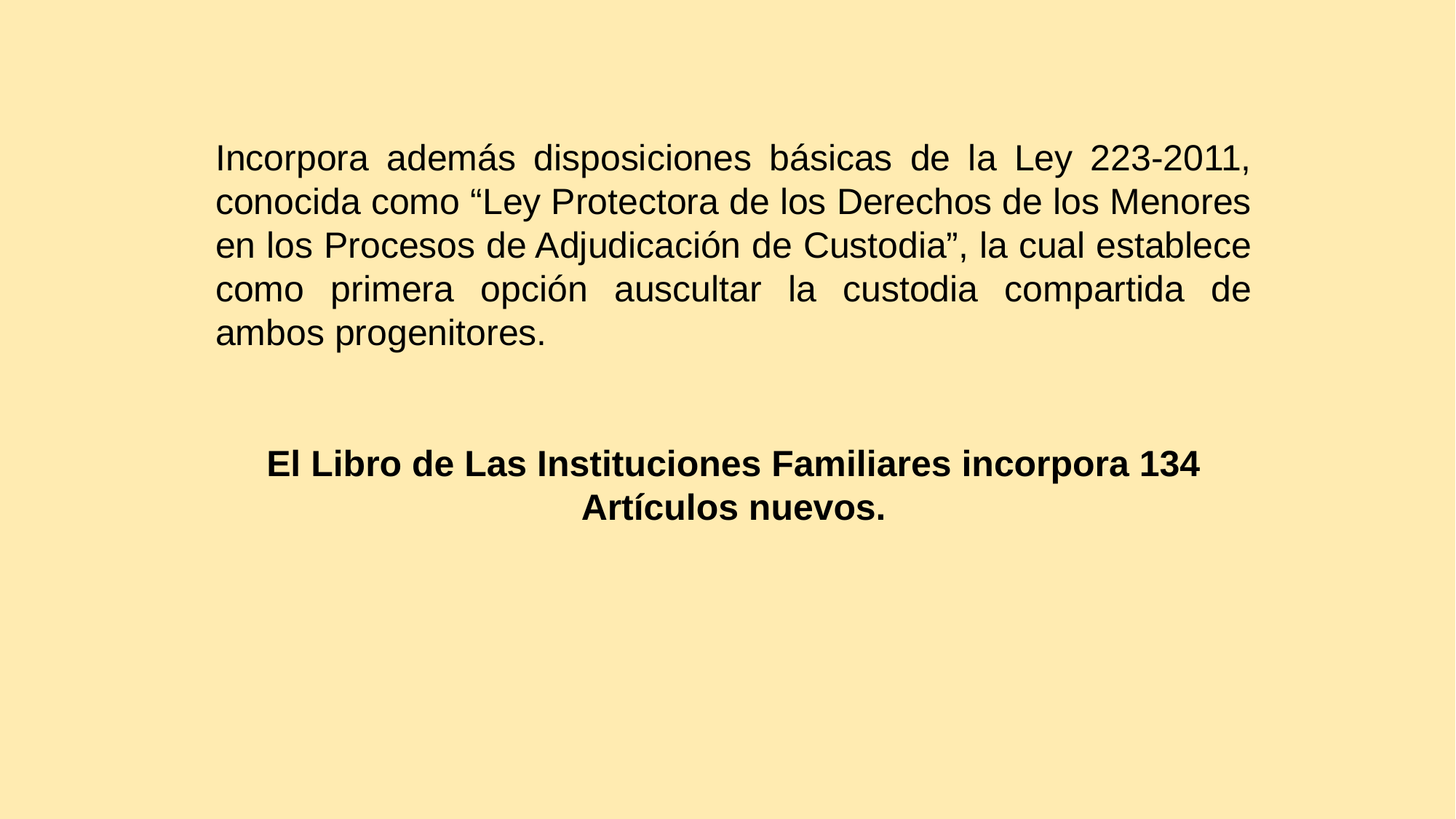

Incorpora además disposiciones básicas de la Ley 223-2011, conocida como “Ley Protectora de los Derechos de los Menores en los Procesos de Adjudicación de Custodia”, la cual establece como primera opción auscultar la custodia compartida de ambos progenitores.

El Libro de Las Instituciones Familiares incorpora 134 Artículos nuevos.